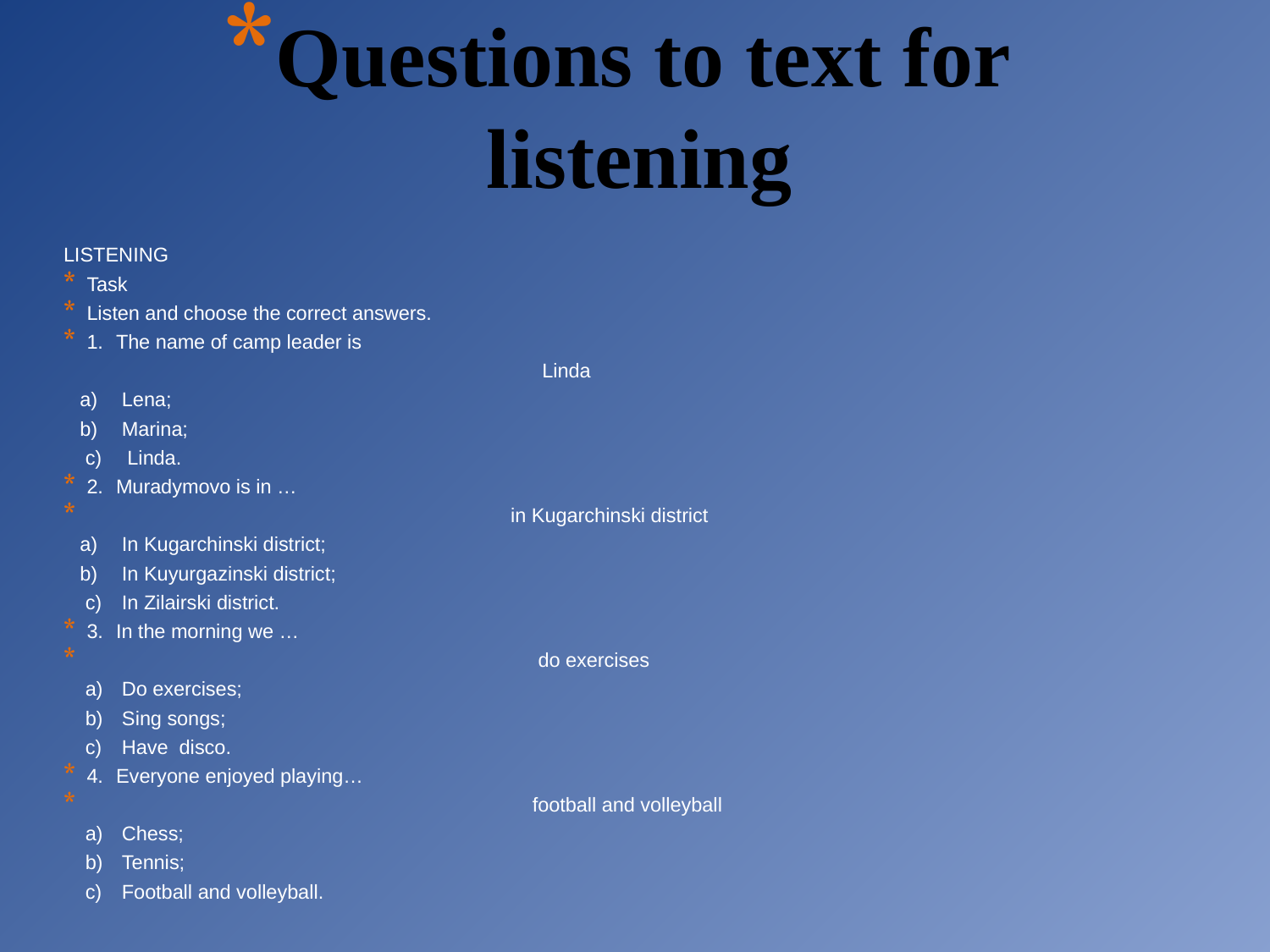

# Questions to text for listening
LISTENING
Task
Listen and choose the correct answers.
1.	The name of camp leader is
                                                                                       Linda
   a)	Lena;
   b)	Marina;
    c)	 Linda.
2.	Muradymovo is in …
                                                                             in Kugarchinski district
   a)	In Kugarchinski district;
   b)	In Kuyurgazinski district;
    c)	In Zilairski district.
3.	In the morning we …
                                                                                  do exercises
    a)	Do exercises;
    b)	Sing songs;
    c)	Have  disco.
4.	Everyone enjoyed playing…
                                                                                 football and volleyball
    a)	Chess;
    b)	Tennis;
    c)	Football and volleyball.